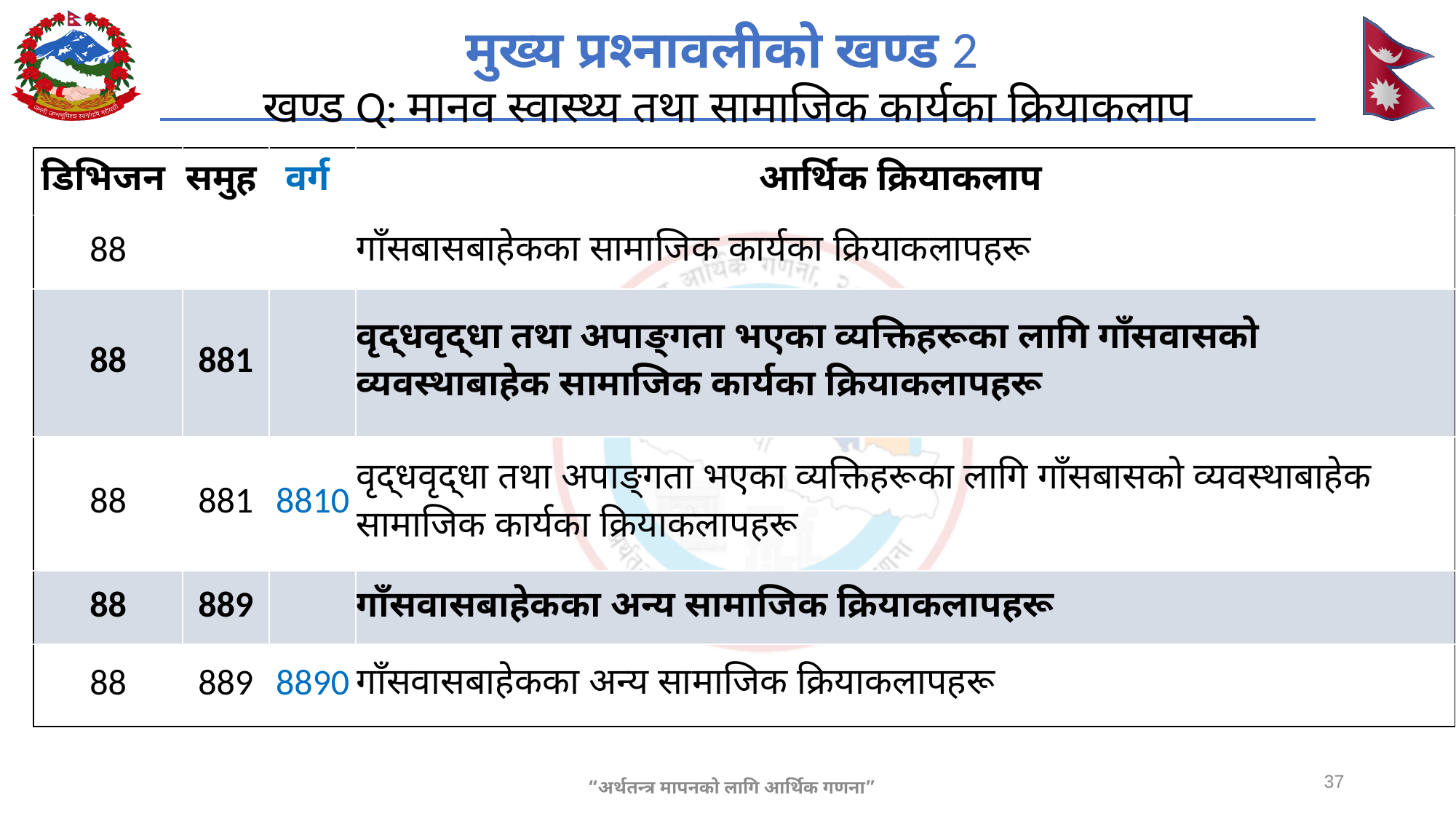

# मुख्य प्रश्नावलीको खण्ड 2 खण्ड Q: मानव स्वास्थ्य तथा सामाजिक कार्यका क्रियाकलाप
| डिभिजन | समुह | वर्ग | आर्थिक क्रियाकलाप |
| --- | --- | --- | --- |
| 88 |  |  | गाँसबासबाहेकका सामाजिक कार्यका क्रियाकलापहरू |
| 88 | 881 |  | वृद्धवृद्धा तथा अपाङ्गता भएका व्यक्तिहरूका लागि गाँसवासको व्यवस्थाबाहेक सामाजिक कार्यका क्रियाकलापहरू |
| 88 | 881 | 8810 | वृद्धवृद्धा तथा अपाङ्गता भएका व्यक्तिहरूका लागि गाँसबासको व्यवस्थाबाहेक सामाजिक कार्यका क्रियाकलापहरू |
| 88 | 889 |  | गाँसवासबाहेकका अन्य सामाजिक क्रियाकलापहरू |
| 88 | 889 | 8890 | गाँसवासबाहेकका अन्य सामाजिक क्रियाकलापहरू |
37
“अर्थतन्त्र मापनको लागि आर्थिक गणना”